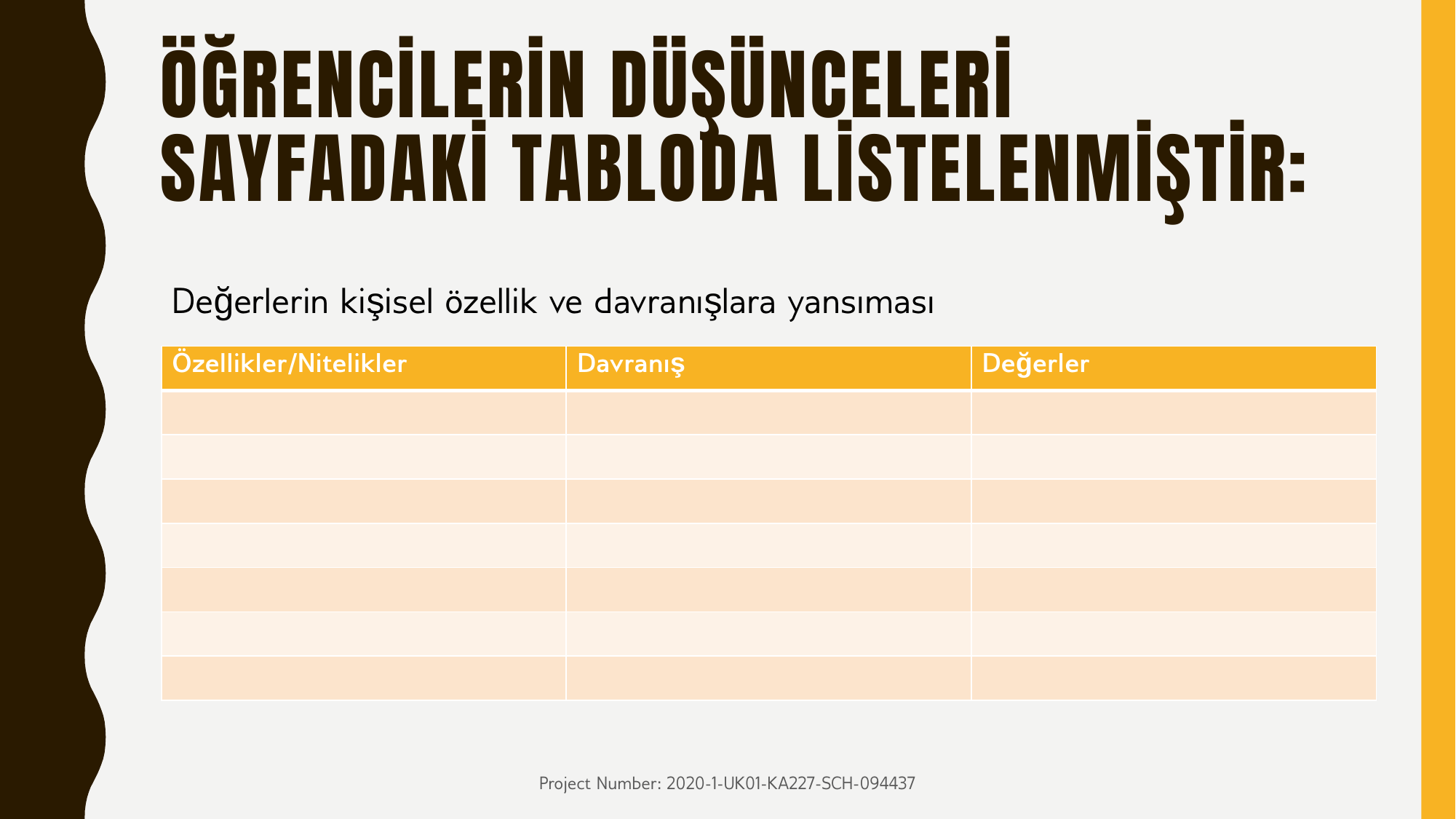

# öğrencİlerİn düşüncelerİ sayfadakİ tabloda lİstelenmİştİr:
Değerlerin kişisel özellik ve davranışlara yansıması
| Özellikler/Nitelikler | Davranış | Değerler |
| --- | --- | --- |
|  |  |  |
|  |  |  |
|  |  |  |
|  |  |  |
|  |  |  |
|  |  |  |
|  |  |  |
Project Number: 2020-1-UK01-KA227-SCH-094437